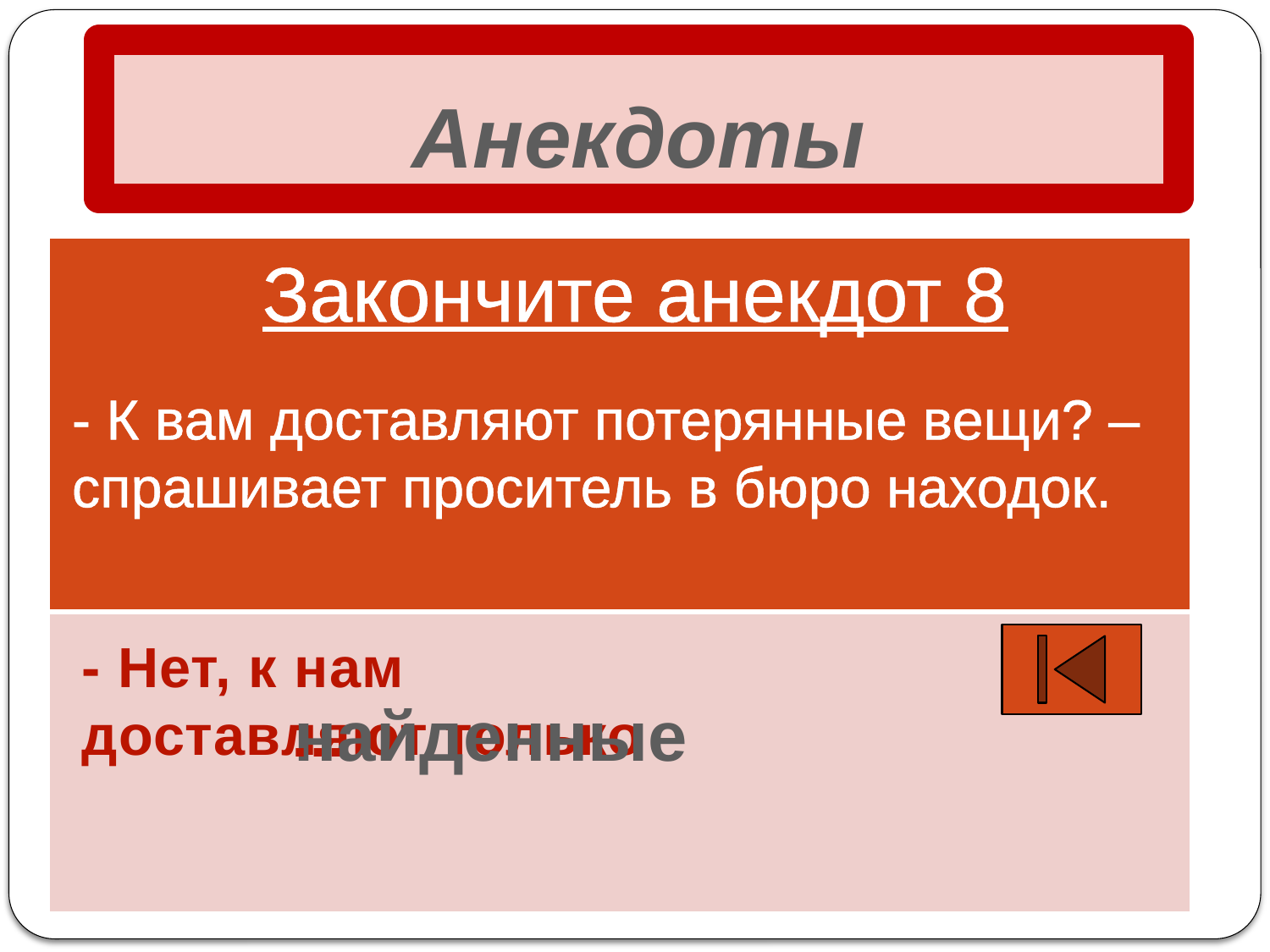

# Анекдоты
Закончите анекдот 8
|  |
| --- |
|  |
- К вам доставляют потерянные вещи? – спрашивает проситель в бюро находок.
- Нет, к нам доставляют только

найденные
…